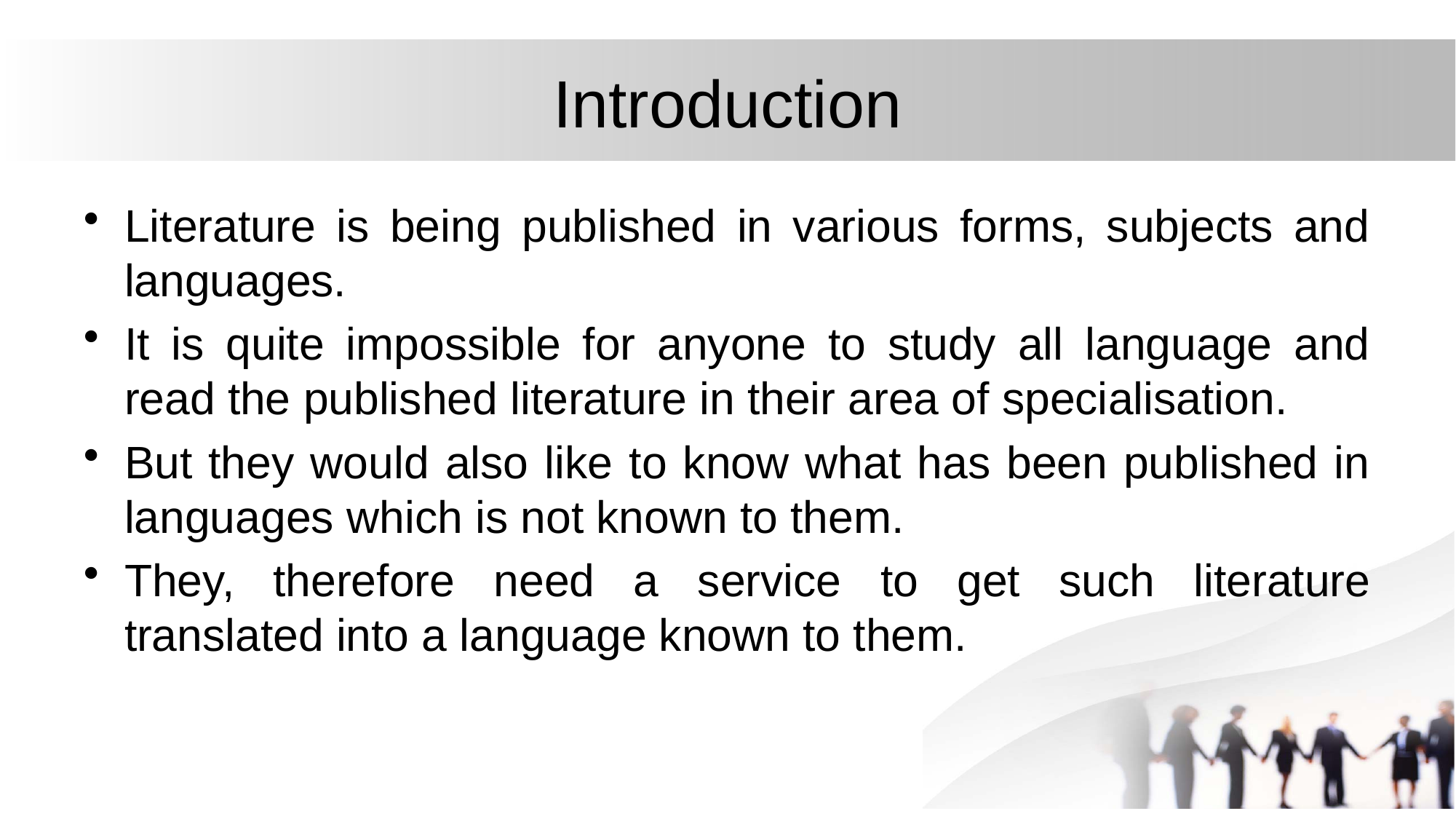

# Introduction
Literature is being published in various forms, subjects and languages.
It is quite impossible for anyone to study all language and read the published literature in their area of specialisation.
But they would also like to know what has been published in languages which is not known to them.
They, therefore need a service to get such literature translated into a language known to them.